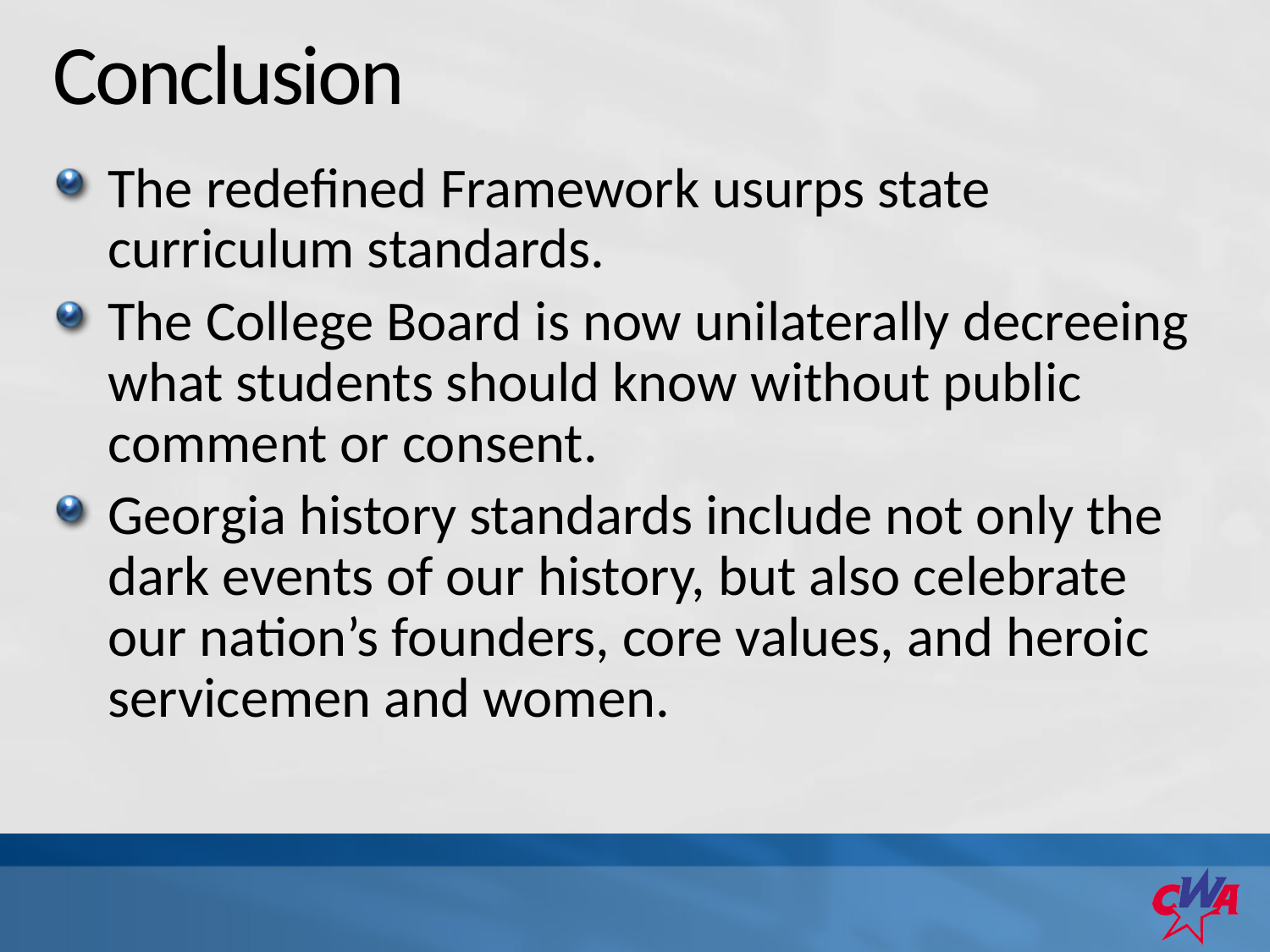

# Conclusion
The redefined Framework usurps state curriculum standards.
The College Board is now unilaterally decreeing what students should know without public comment or consent.
Georgia history standards include not only the dark events of our history, but also celebrate our nation’s founders, core values, and heroic servicemen and women.